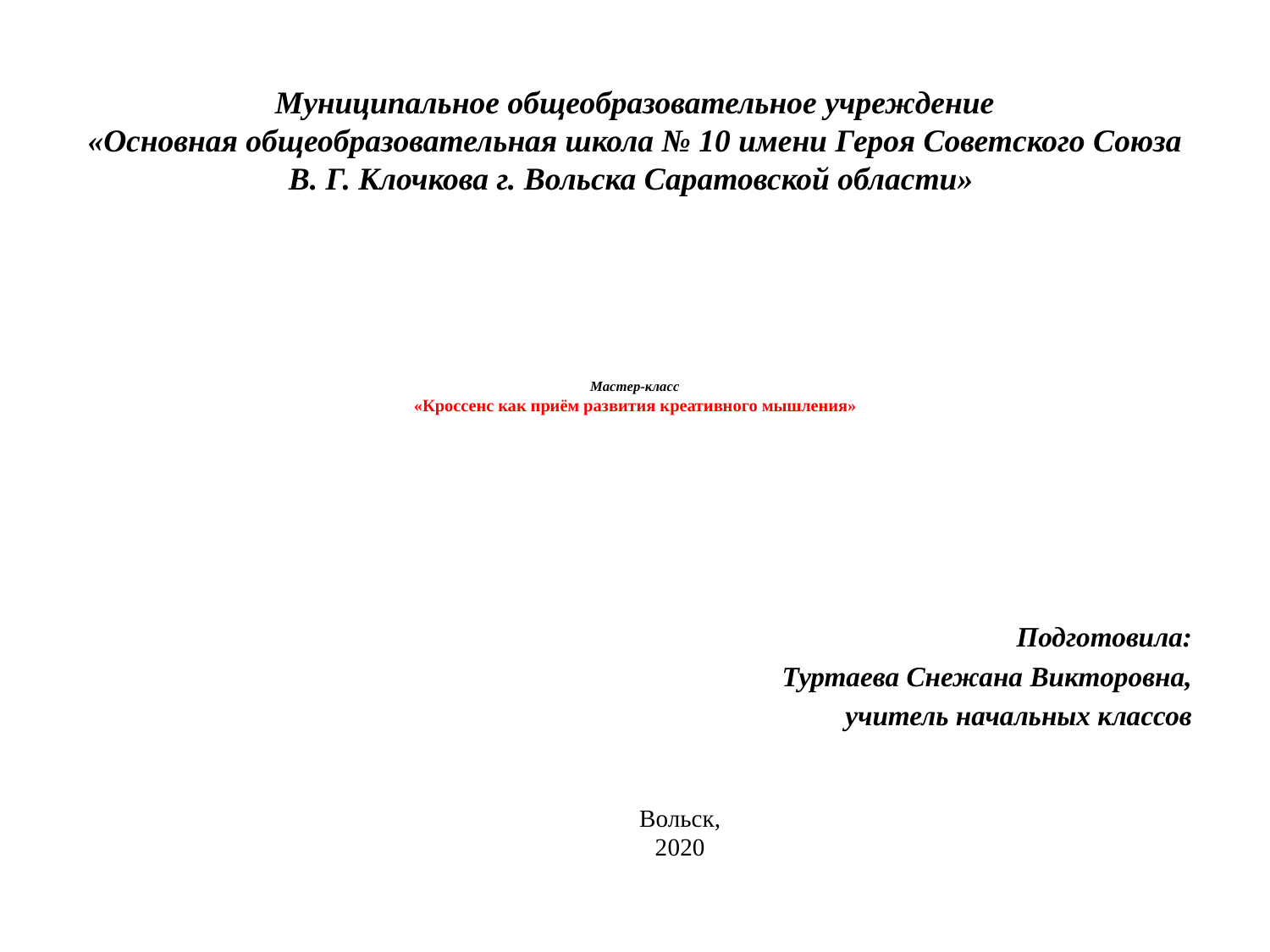

Муниципальное общеобразовательное учреждение
«Основная общеобразовательная школа № 10 имени Героя Советского Союза В. Г. Клочкова г. Вольска Саратовской области»
# Мастер-класс «Кроссенс как приём развития креативного мышления»
Подготовила:
Туртаева Снежана Викторовна,
учитель начальных классов
Вольск,
2020